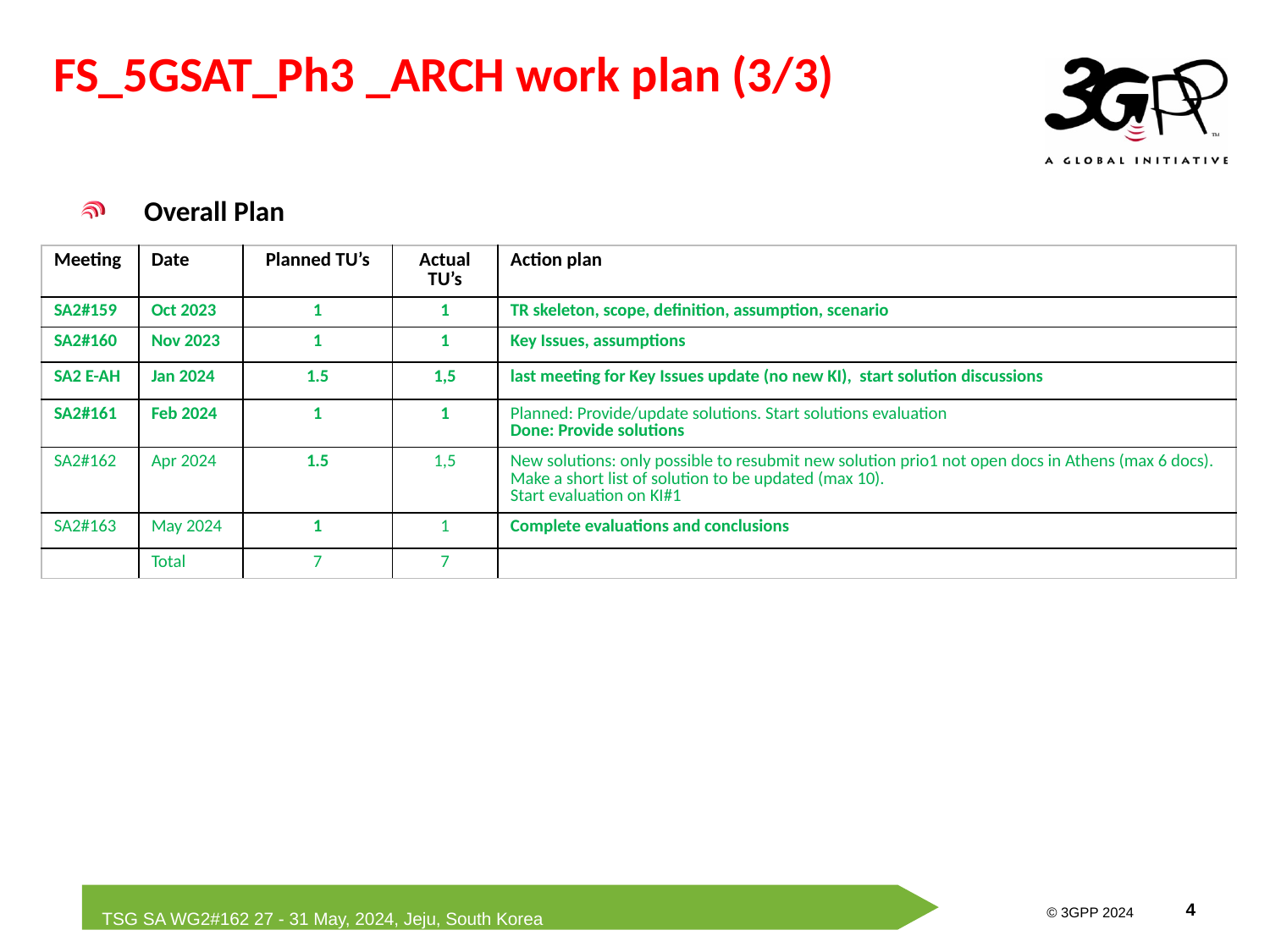

FS_5GSAT_Ph3 _ARCH work plan (3/3)

Overall Plan

| Meeting | Date | Planned TU’s | Actual TU’s | Action plan |
| --- | --- | --- | --- | --- |
| SA2#159 | Oct 2023 | 1 | 1 | TR skeleton, scope, definition, assumption, scenario |
| SA2#160 | Nov 2023 | 1 | 1 | Key Issues, assumptions |
| SA2 E-AH | Jan 2024 | 1.5 | 1,5 | last meeting for Key Issues update (no new KI), start solution discussions |
| SA2#161 | Feb 2024 | 1 | 1 | Planned: Provide/update solutions. Start solutions evaluation Done: Provide solutions |
| SA2#162 | Apr 2024 | 1.5 | 1,5 | New solutions: only possible to resubmit new solution prio1 not open docs in Athens (max 6 docs). Make a short list of solution to be updated (max 10). Start evaluation on KI#1 |
| SA2#163 | May 2024 | 1 | 1 | Complete evaluations and conclusions |
|  | Total | 7 | 7 |  |